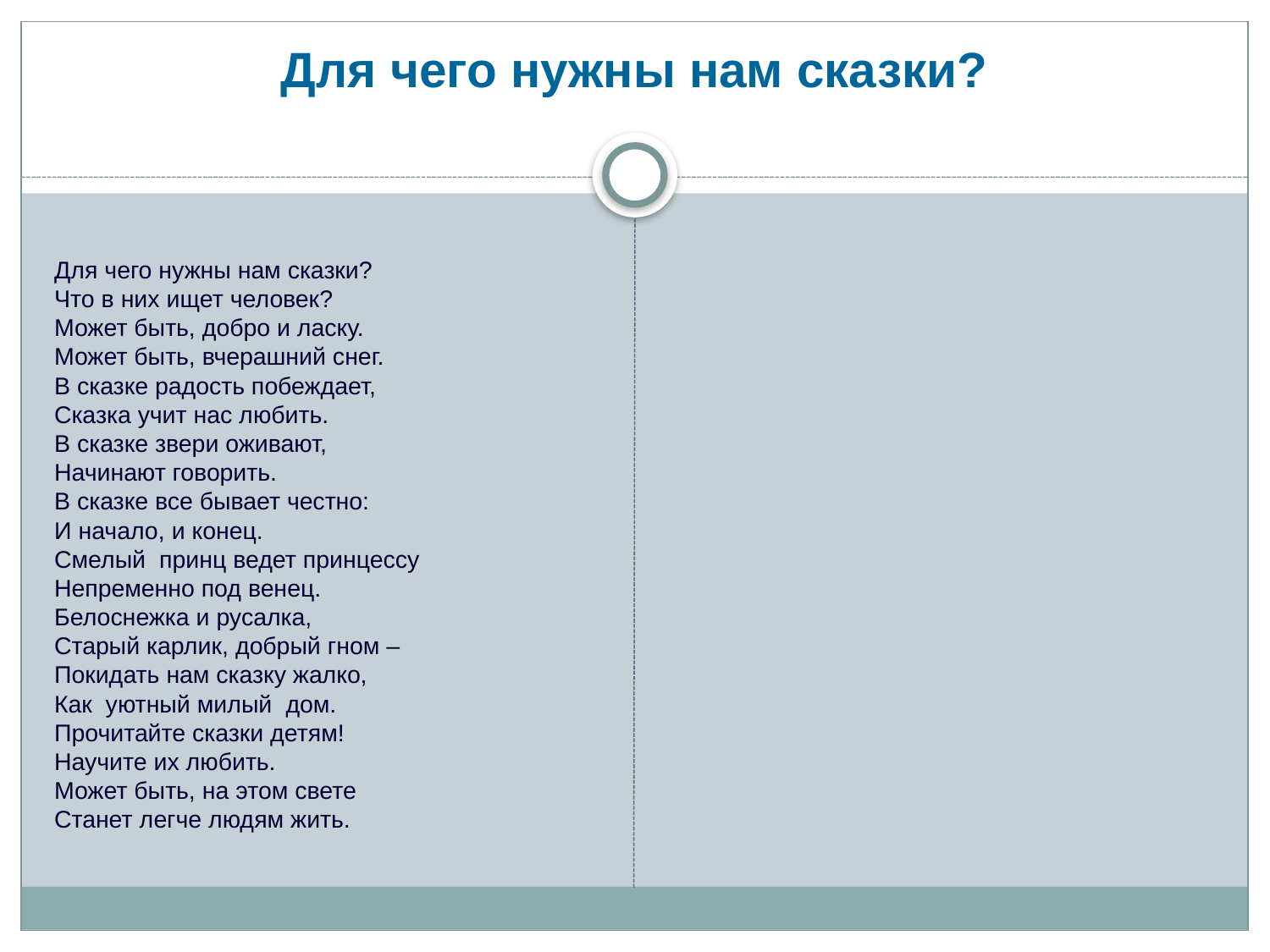

# Для чего нужны нам сказки?

Для чего нужны нам сказки?
Что в них ищет человек?
Может быть, добро и ласку.
Может быть, вчерашний снег.
В сказке радость побеждает,
Сказка учит нас любить.
В сказке звери оживают,
Начинают говорить.
В сказке все бывает честно:
И начало, и конец.
Смелый  принц ведет принцессу
Непременно под венец.
Белоснежка и русалка,
Старый карлик, добрый гном – 
Покидать нам сказку жалко,
Как  уютный милый  дом.
Прочитайте сказки детям!
Научите их любить.
Может быть, на этом свете
Станет легче людям жить.